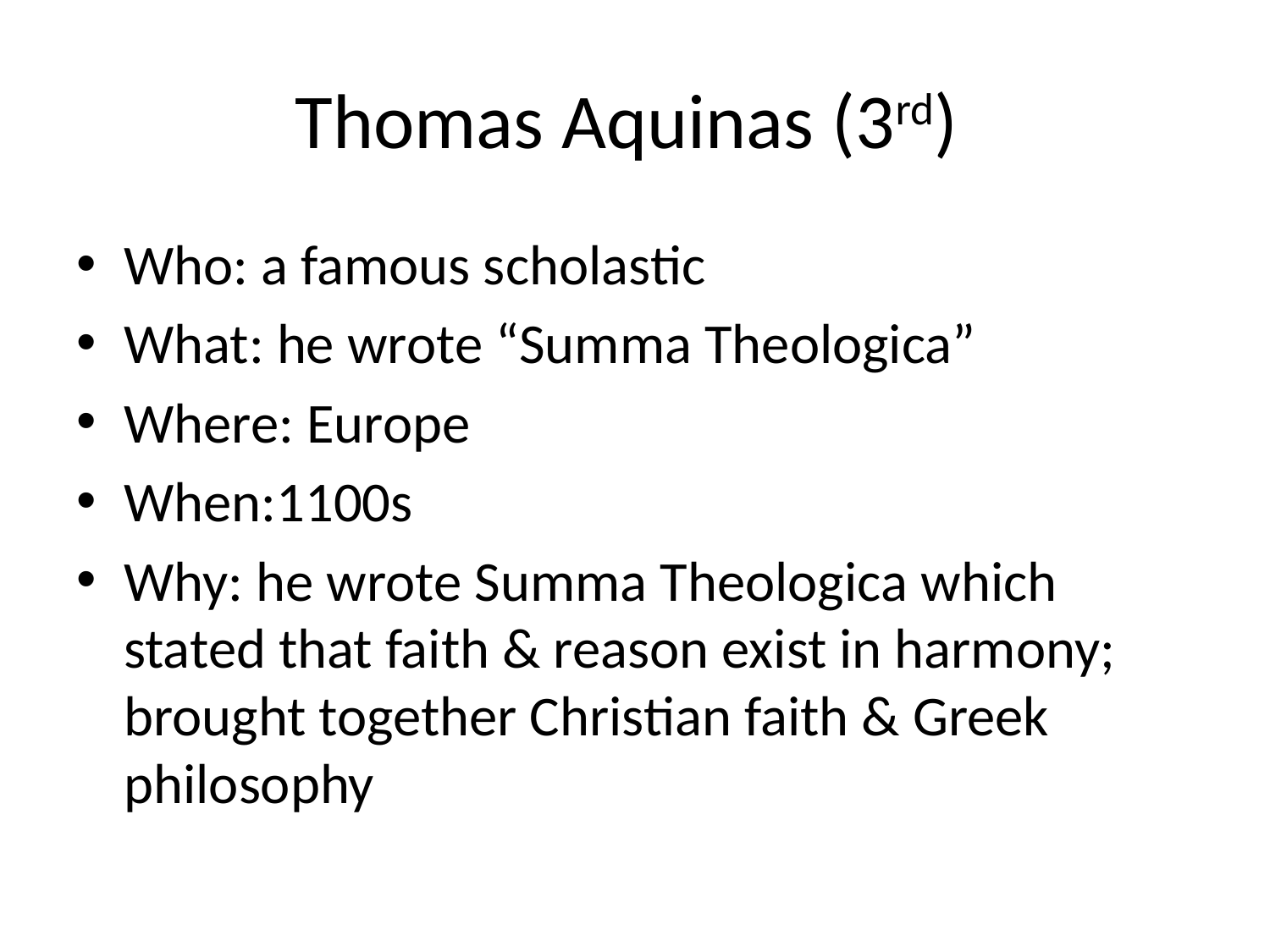

# Thomas Aquinas (3rd)
Who: a famous scholastic
What: he wrote “Summa Theologica”
Where: Europe
When:1100s
Why: he wrote Summa Theologica which stated that faith & reason exist in harmony; brought together Christian faith & Greek philosophy